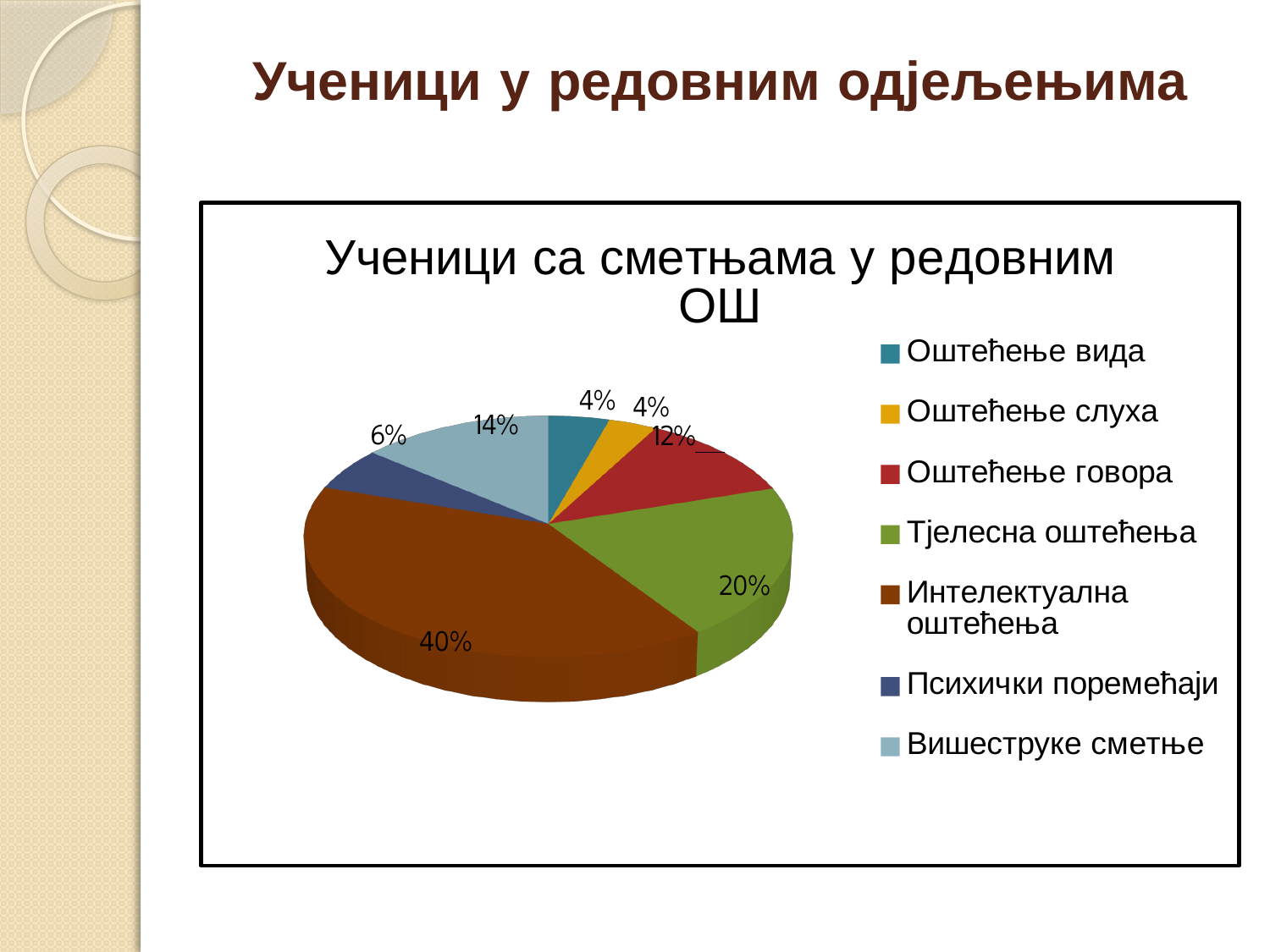

# Ученици у редовним одјељењима

[unsupported chart]